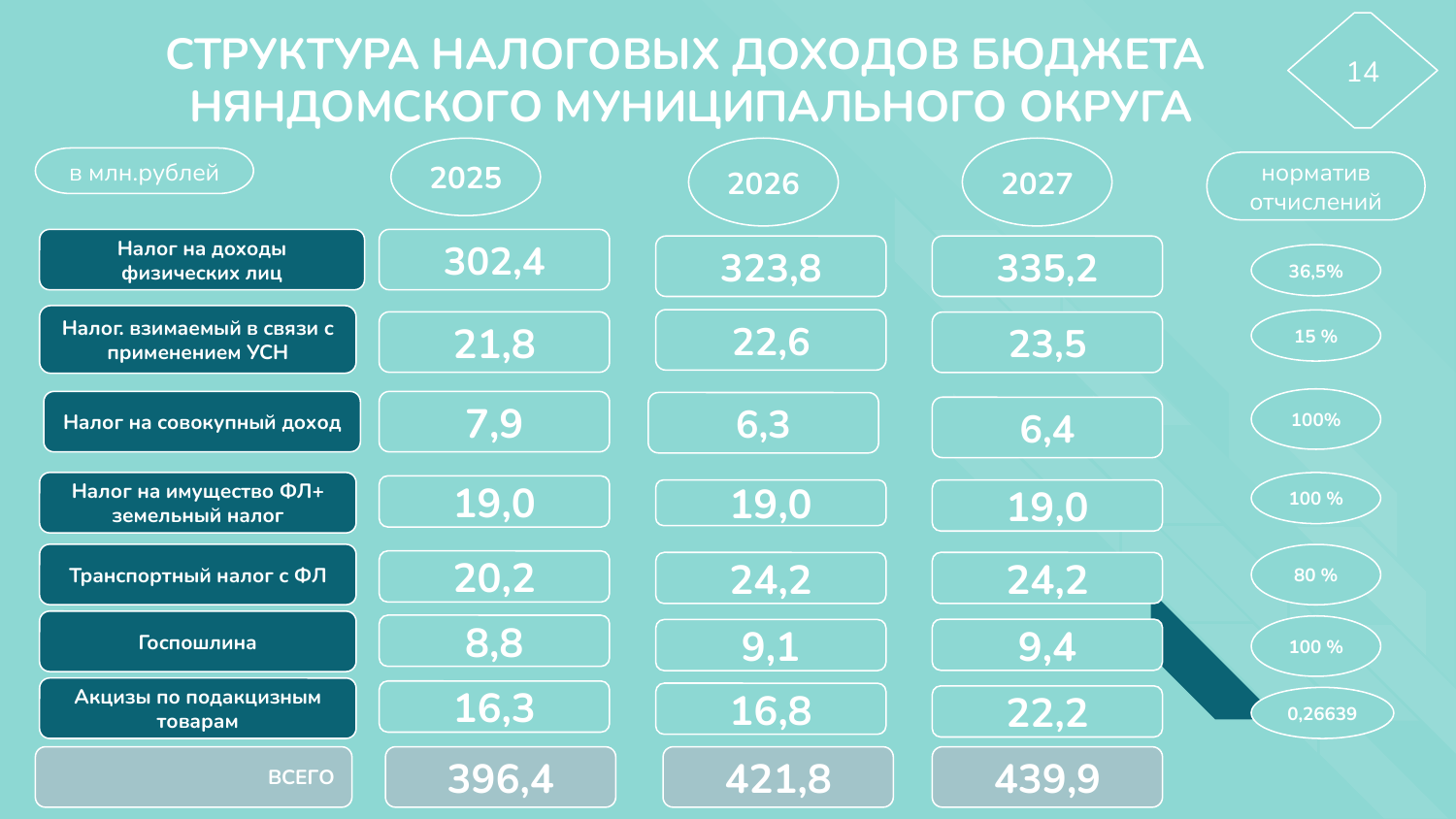

СТРУКТУРА НАЛОГОВЫХ ДОХОДОВ БЮДЖЕТА
НЯНДОМСКОГО МУНИЦИПАЛЬНОГО ОКРУГА
14
2025
2026
2027
в млн.рублей
норматив отчислений
Налог на доходы физических лиц
302,4
323,8
335,2
36,5%
Налог. взимаемый в связи с применением УСН
22,6
15 %
21,8
23,5
100%
Налог на совокупный доход
7,9
6,3
6,4
Налог на имущество ФЛ+ земельный налог
100 %
19,0
19,0
19,0
Транспортный налог с ФЛ
80 %
20,2
24,2
24,2
Госпошлина
8,8
100 %
9,4
9,1
Акцизы по подакцизным товарам
16,3
16,8
22,2
0,26639
ВСЕГО
396,4
421,8
439,9